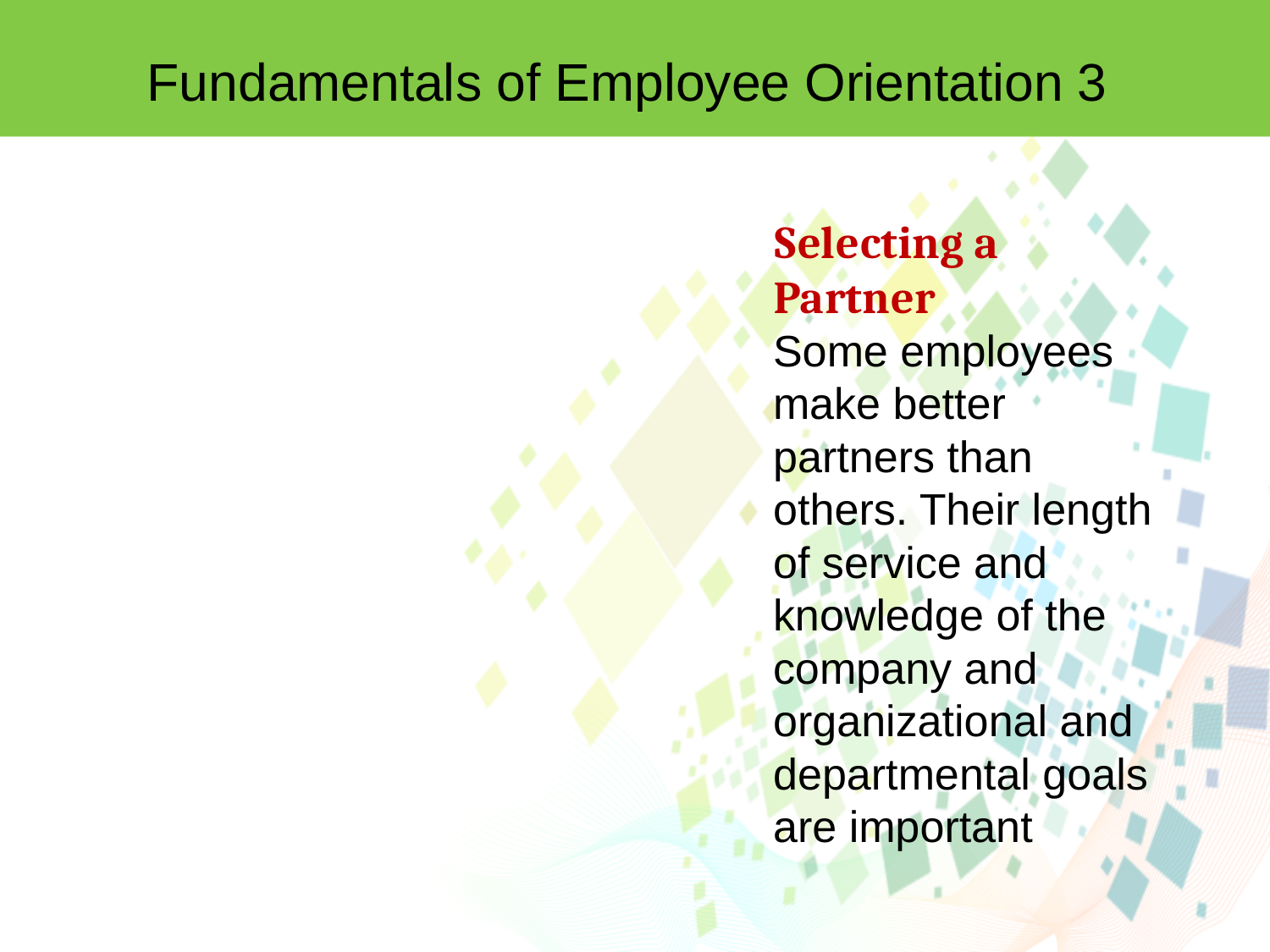

Fundamentals of Employee Orientation 3
Selecting a Partner
Some employees make better partners than others. Their length of service and knowledge of the company and organizational and departmental goals are important